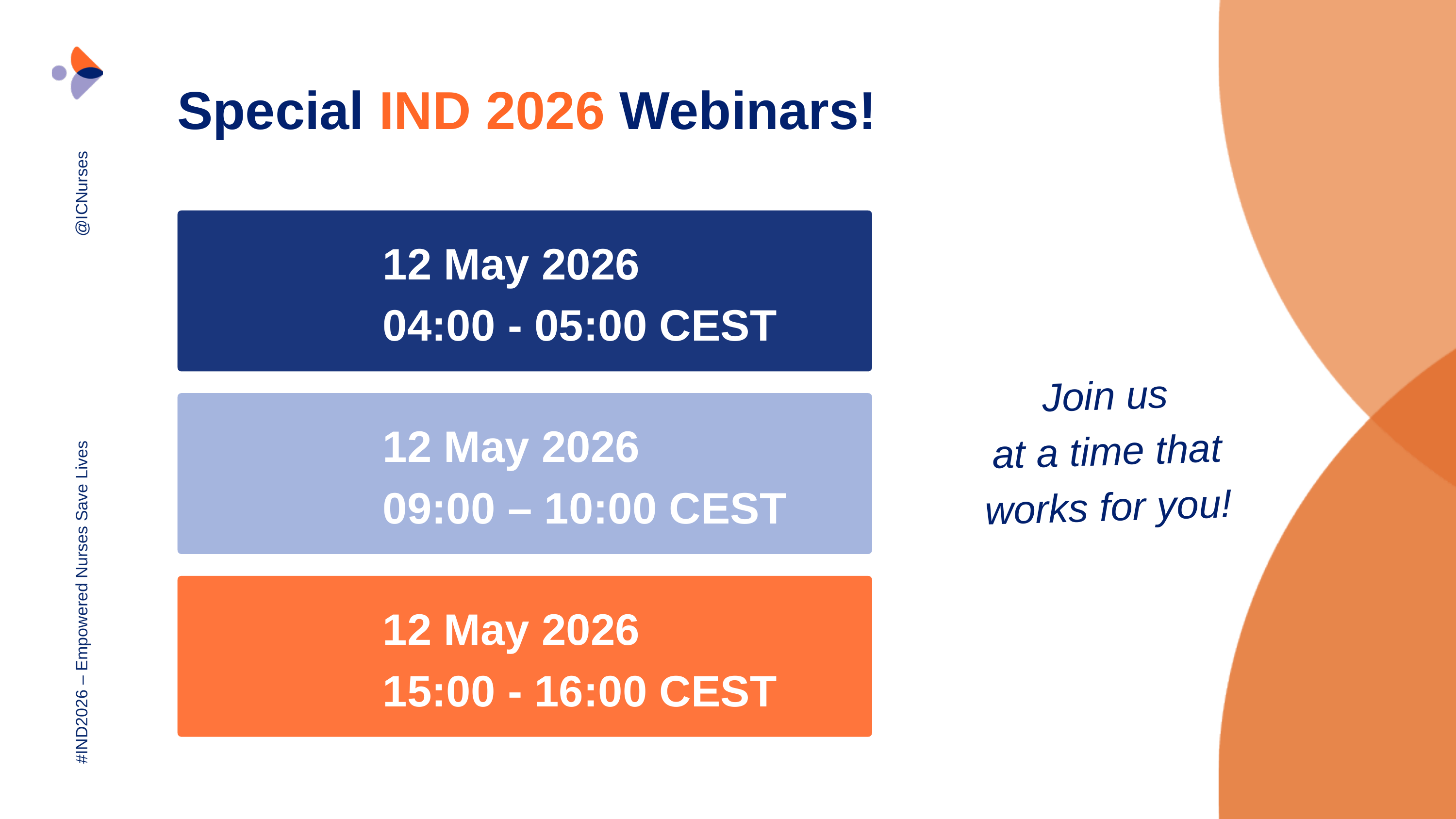

@ICNurses

Special IND 2026 Webinars!
@ICNurses

12 May 2026
04:00 - 05:00 CEST

12 May 2026
09:00 – 10:00 CEST

12 May 2026
15:00 - 16:00 CEST

Join us
at a time that works for you!
#IND2026 – Empowered Nurses Save Lives